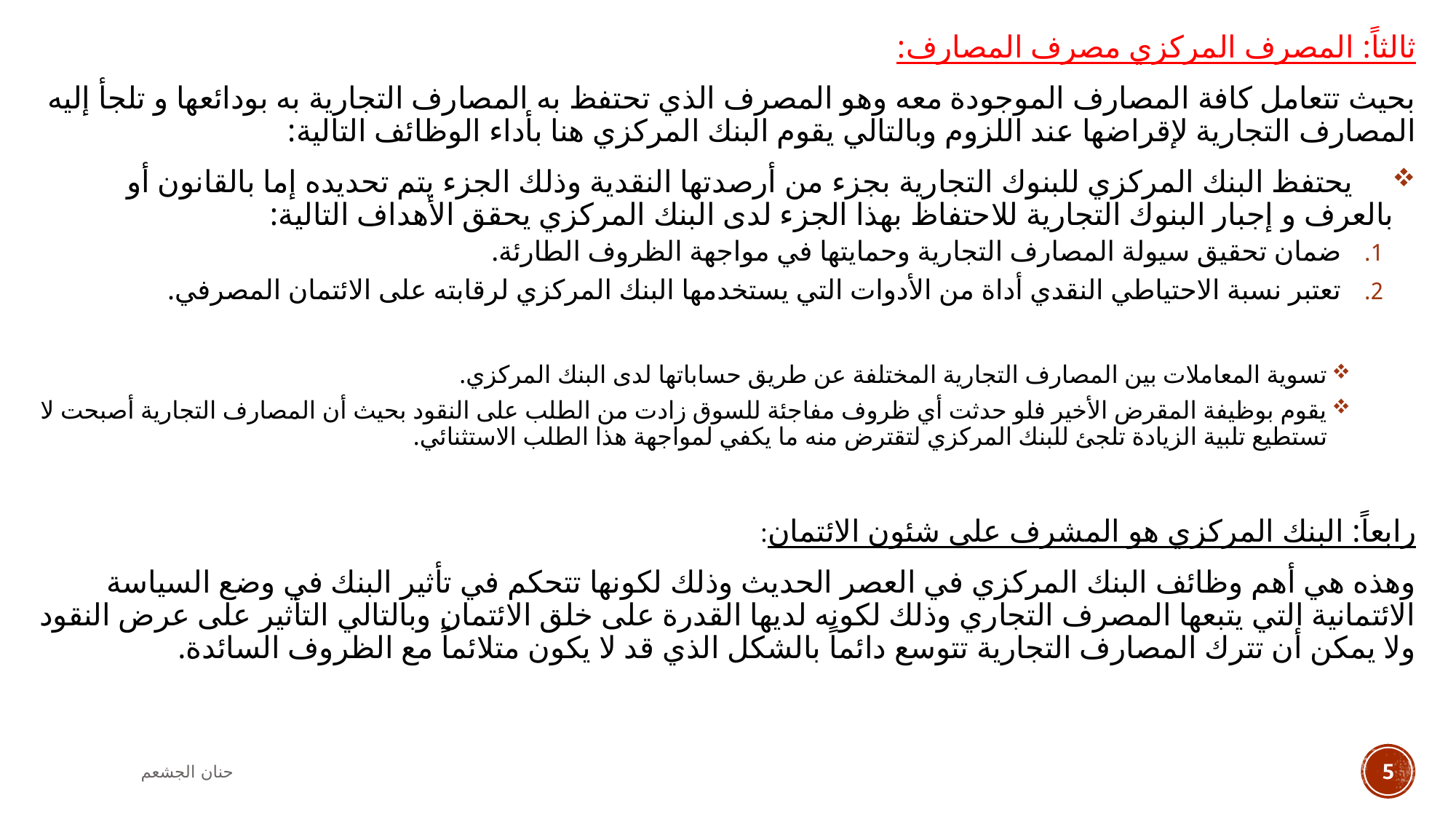

ثالثاً: المصرف المركزي مصرف المصارف:
بحيث تتعامل كافة المصارف الموجودة معه وهو المصرف الذي تحتفظ به المصارف التجارية به بودائعها و تلجأ إليه المصارف التجارية لإقراضها عند اللزوم وبالتالي يقوم البنك المركزي هنا بأداء الوظائف التالية:
     يحتفظ البنك المركزي للبنوك التجارية بجزء من أرصدتها النقدية وذلك الجزء يتم تحديده إما بالقانون أو بالعرف و إجبار البنوك التجارية للاحتفاظ بهذا الجزء لدى البنك المركزي يحقق الأهداف التالية:
ضمان تحقيق سيولة المصارف التجارية وحمايتها في مواجهة الظروف الطارئة.
تعتبر نسبة الاحتياطي النقدي أداة من الأدوات التي يستخدمها البنك المركزي لرقابته على الائتمان المصرفي.

تسوية المعاملات بين المصارف التجارية المختلفة عن طريق حساباتها لدى البنك المركزي.
يقوم بوظيفة المقرض الأخير فلو حدثت أي ظروف مفاجئة للسوق زادت من الطلب على النقود بحيث أن المصارف التجارية أصبحت لا تستطيع تلبية الزيادة تلجئ للبنك المركزي لتقترض منه ما يكفي لمواجهة هذا الطلب الاستثنائي.

رابعاً: البنك المركزي هو المشرف على شئون الائتمان:
وهذه هي أهم وظائف البنك المركزي في العصر الحديث وذلك لكونها تتحكم في تأثير البنك في وضع السياسة الائتمانية التي يتبعها المصرف التجاري وذلك لكونه لديها القدرة على خلق الائتمان وبالتالي التأثير على عرض النقود ولا يمكن أن تترك المصارف التجارية تتوسع دائماً بالشكل الذي قد لا يكون متلائماً مع الظروف السائدة.

حنان الجشعم
5